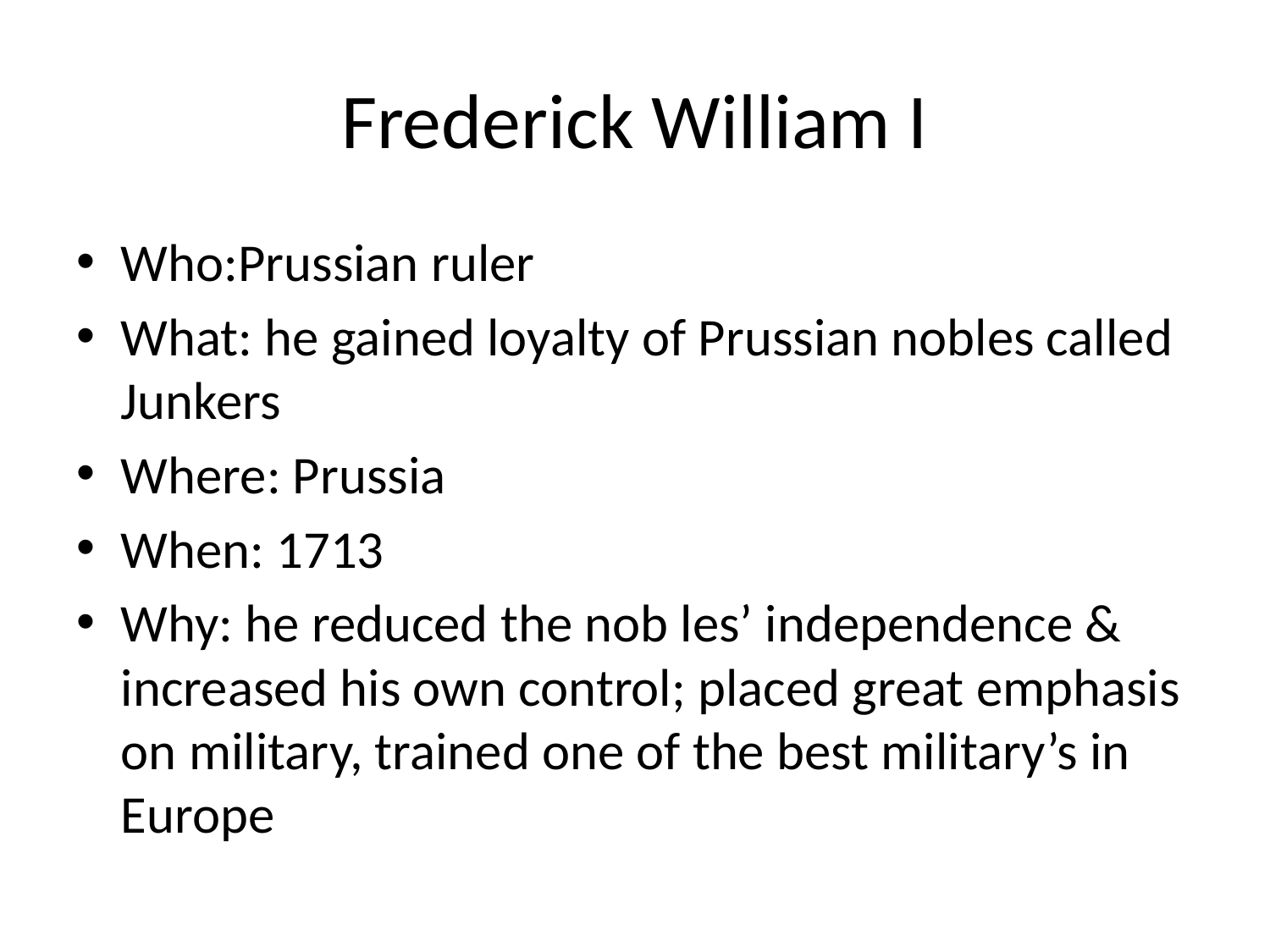

# Frederick William I
Who:Prussian ruler
What: he gained loyalty of Prussian nobles called Junkers
Where: Prussia
When: 1713
Why: he reduced the nob les’ independence & increased his own control; placed great emphasis on military, trained one of the best military’s in Europe